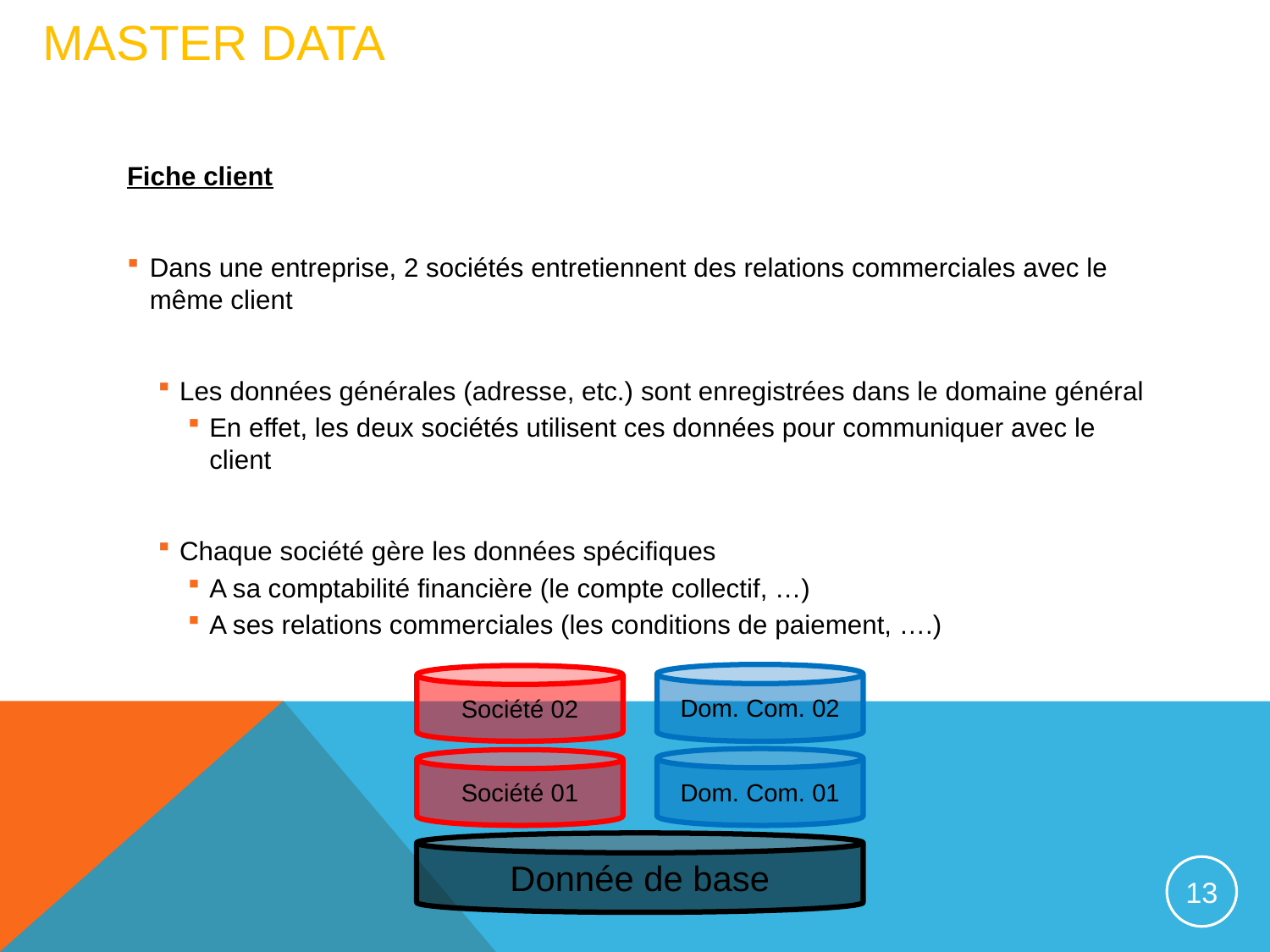

# Master data
Fiche client

Dans une entreprise, 2 sociétés entretiennent des relations commerciales avec le même client

Les données générales (adresse, etc.) sont enregistrées dans le domaine général
En effet, les deux sociétés utilisent ces données pour communiquer avec le client

Chaque société gère les données spécifiques
A sa comptabilité financière (le compte collectif, …)
A ses relations commerciales (les conditions de paiement, ….)
Dom. Com. 02
Société 02
Dom. Com. 01
Société 01
Donnée de base
13